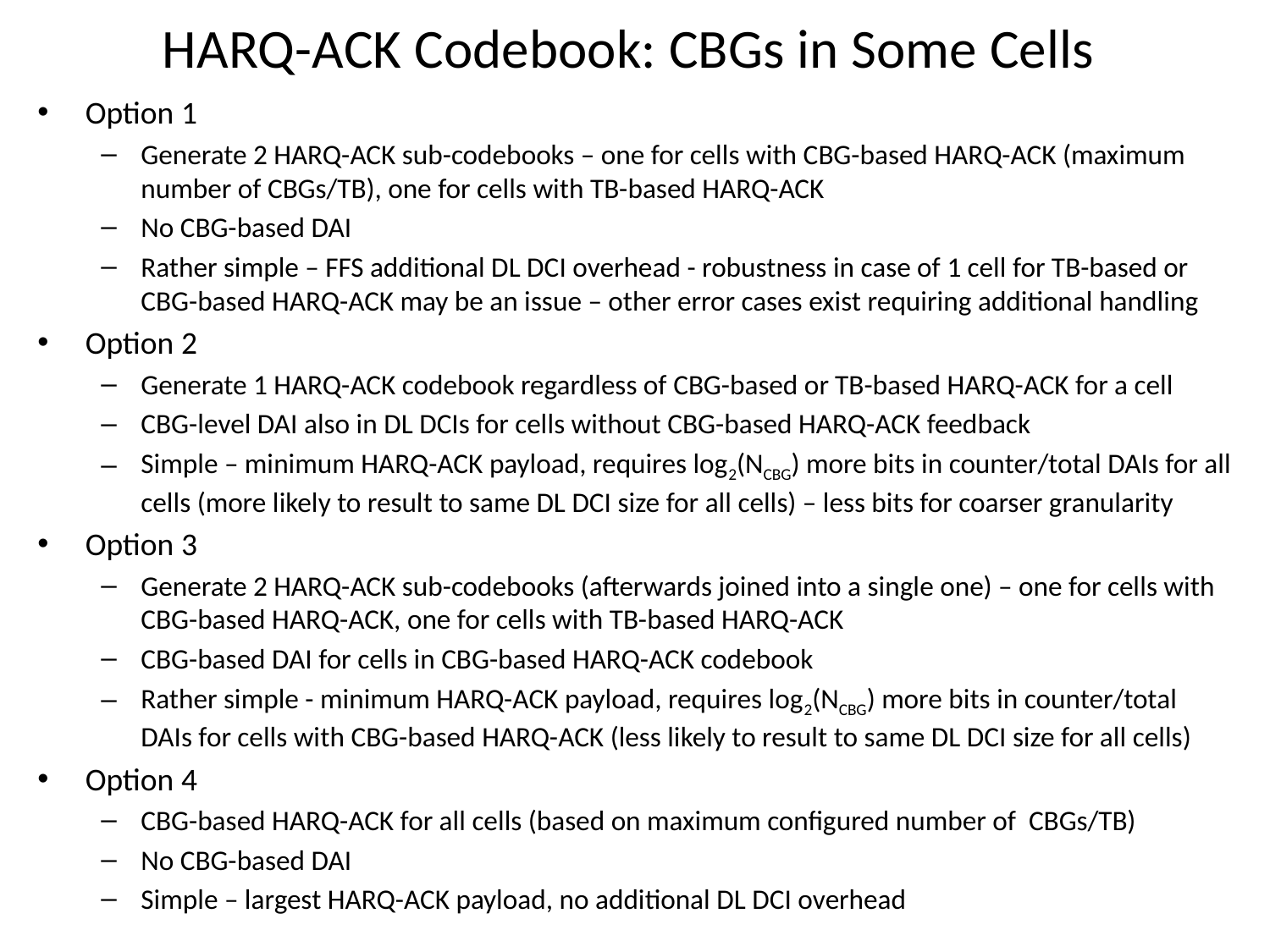

# HARQ-ACK Codebook: CBGs in Some Cells
Option 1
Generate 2 HARQ-ACK sub-codebooks – one for cells with CBG-based HARQ-ACK (maximum number of CBGs/TB), one for cells with TB-based HARQ-ACK
No CBG-based DAI
Rather simple – FFS additional DL DCI overhead - robustness in case of 1 cell for TB-based or CBG-based HARQ-ACK may be an issue – other error cases exist requiring additional handling
Option 2
Generate 1 HARQ-ACK codebook regardless of CBG-based or TB-based HARQ-ACK for a cell
CBG-level DAI also in DL DCIs for cells without CBG-based HARQ-ACK feedback
Simple – minimum HARQ-ACK payload, requires log2(NCBG) more bits in counter/total DAIs for all cells (more likely to result to same DL DCI size for all cells) – less bits for coarser granularity
Option 3
Generate 2 HARQ-ACK sub-codebooks (afterwards joined into a single one) – one for cells with CBG-based HARQ-ACK, one for cells with TB-based HARQ-ACK
CBG-based DAI for cells in CBG-based HARQ-ACK codebook
Rather simple - minimum HARQ-ACK payload, requires log2(NCBG) more bits in counter/total DAIs for cells with CBG-based HARQ-ACK (less likely to result to same DL DCI size for all cells)
Option 4
CBG-based HARQ-ACK for all cells (based on maximum configured number of  CBGs/TB)
No CBG-based DAI
Simple – largest HARQ-ACK payload, no additional DL DCI overhead